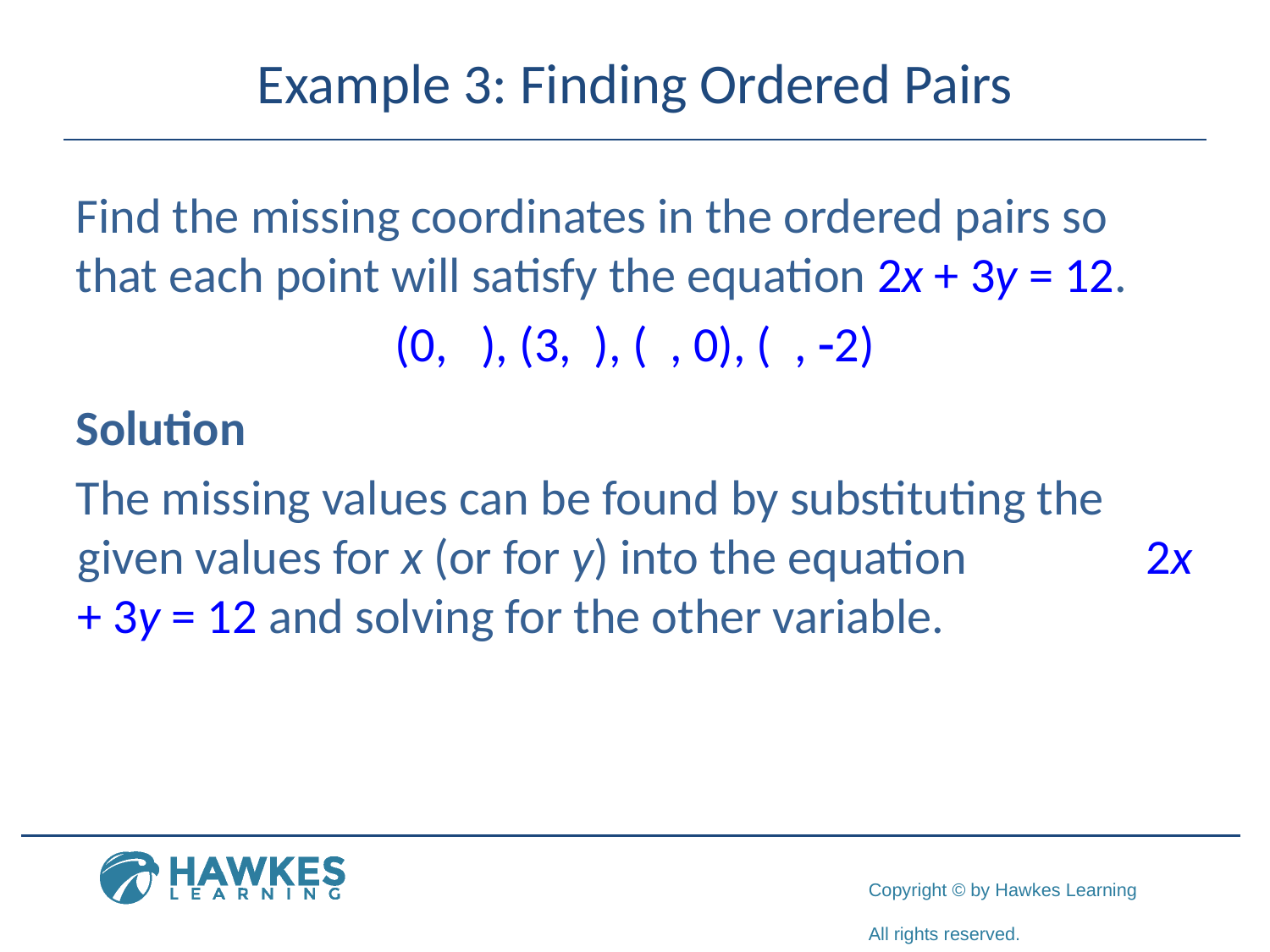

# Example 3: Finding Ordered Pairs
Find the missing coordinates in the ordered pairs so that each point will satisfy the equation 2x + 3y = 12.
(0,   ), (3,  ), (  , 0), (  , −2)
Solution
The missing values can be found by substituting the given values for x (or for y) into the equation                2x + 3y = 12 and solving for the other variable.